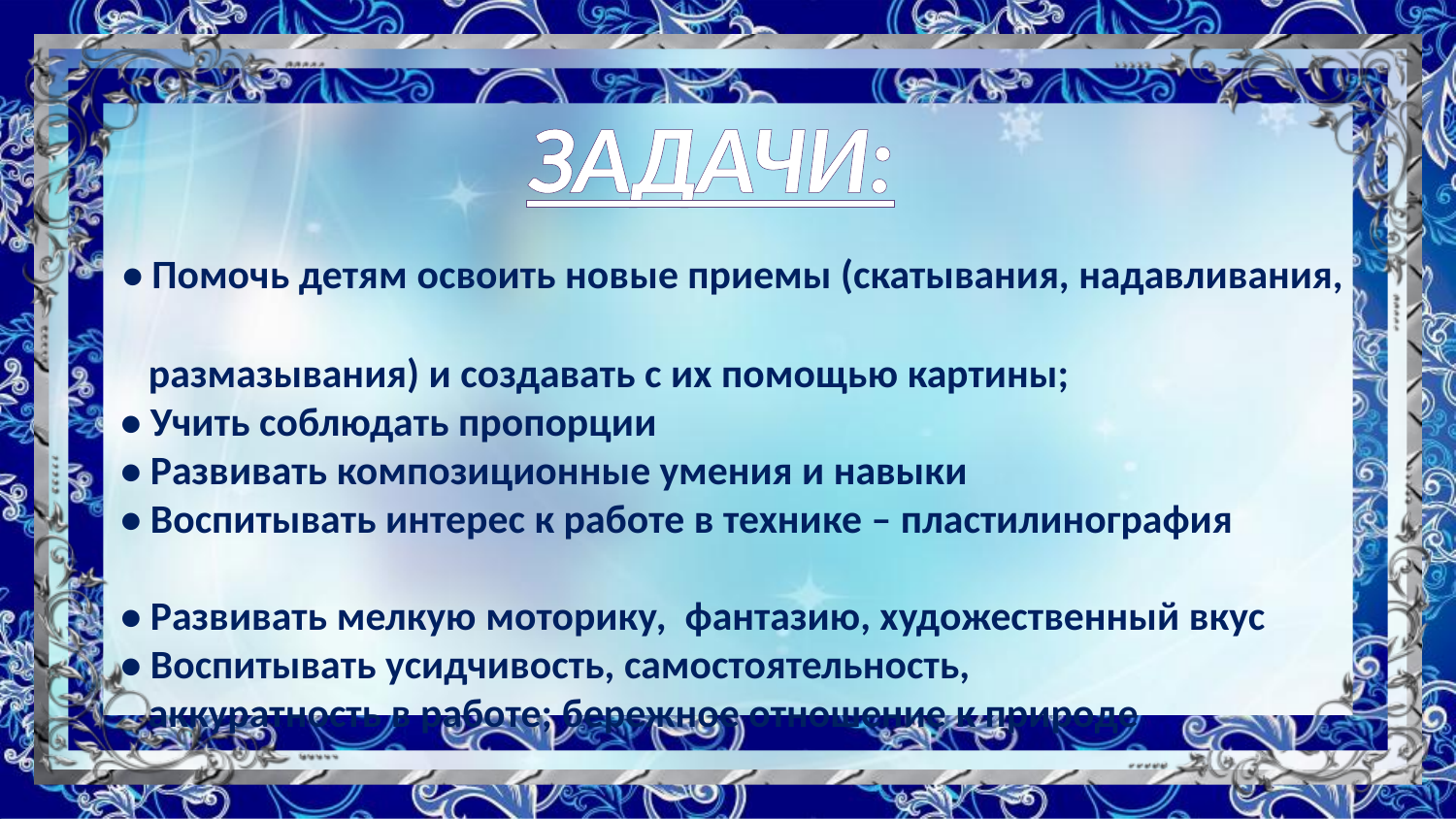

Задачи:

 • Помочь детям освоить новые приемы (скатывания, надавливания,
    размазывания) и создавать с их помощью картины;
 • Учить соблюдать пропорции
 • Развивать композиционные умения и навыки
 • Воспитывать интерес к работе в технике – пластилинография
 • Развивать мелкую моторику,  фантазию, художественный вкус
 • Воспитывать усидчивость, самостоятельность,
    аккуратность в работе; бережное отношение к природе